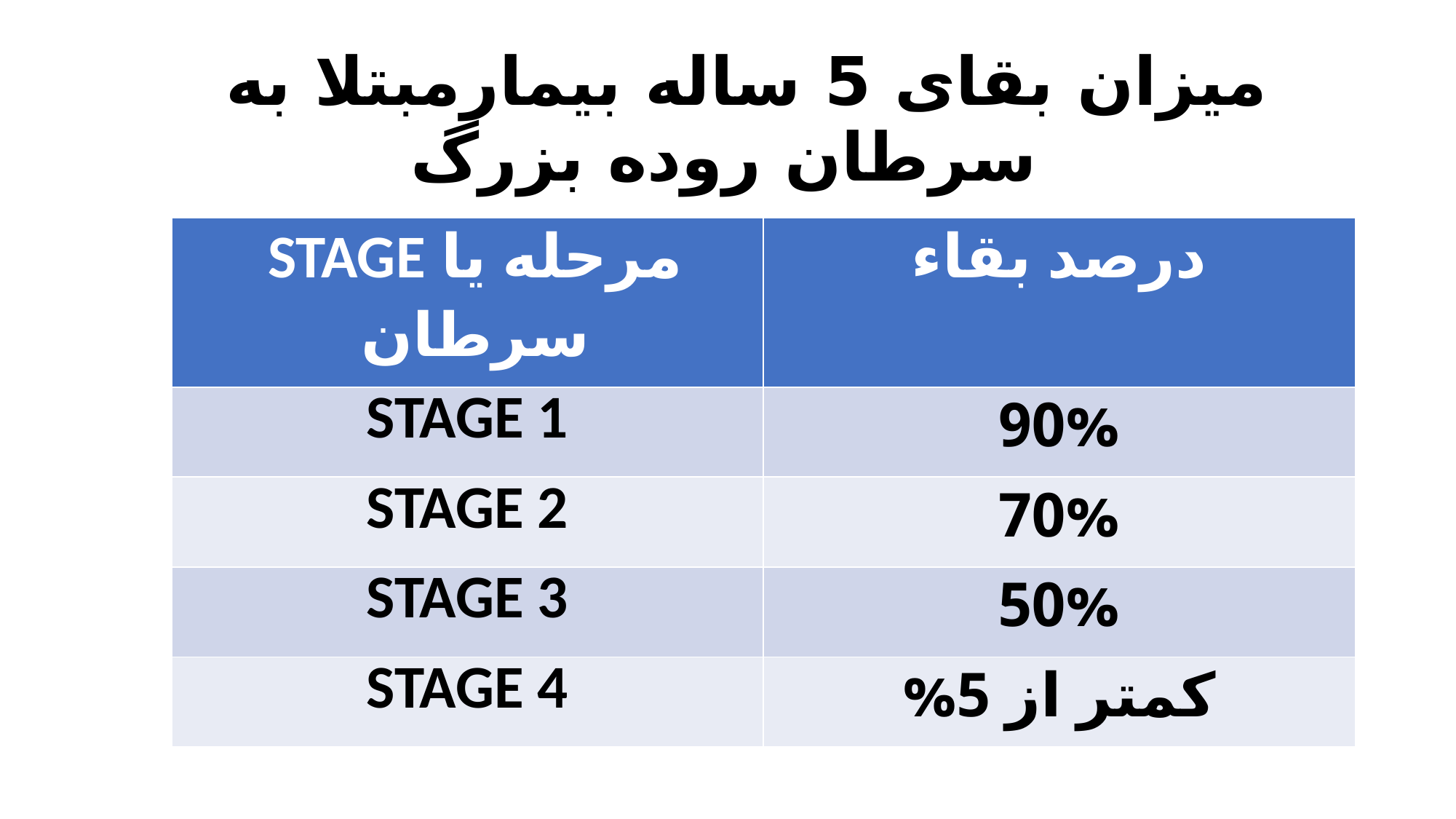

# میزان بقای 5 ساله بیمارمبتلا به سرطان روده بزرگ
| مرحله یا STAGE سرطان | درصد بقاء |
| --- | --- |
| STAGE 1 | 90% |
| STAGE 2 | 70% |
| STAGE 3 | 50% |
| STAGE 4 | کمتر از 5% |